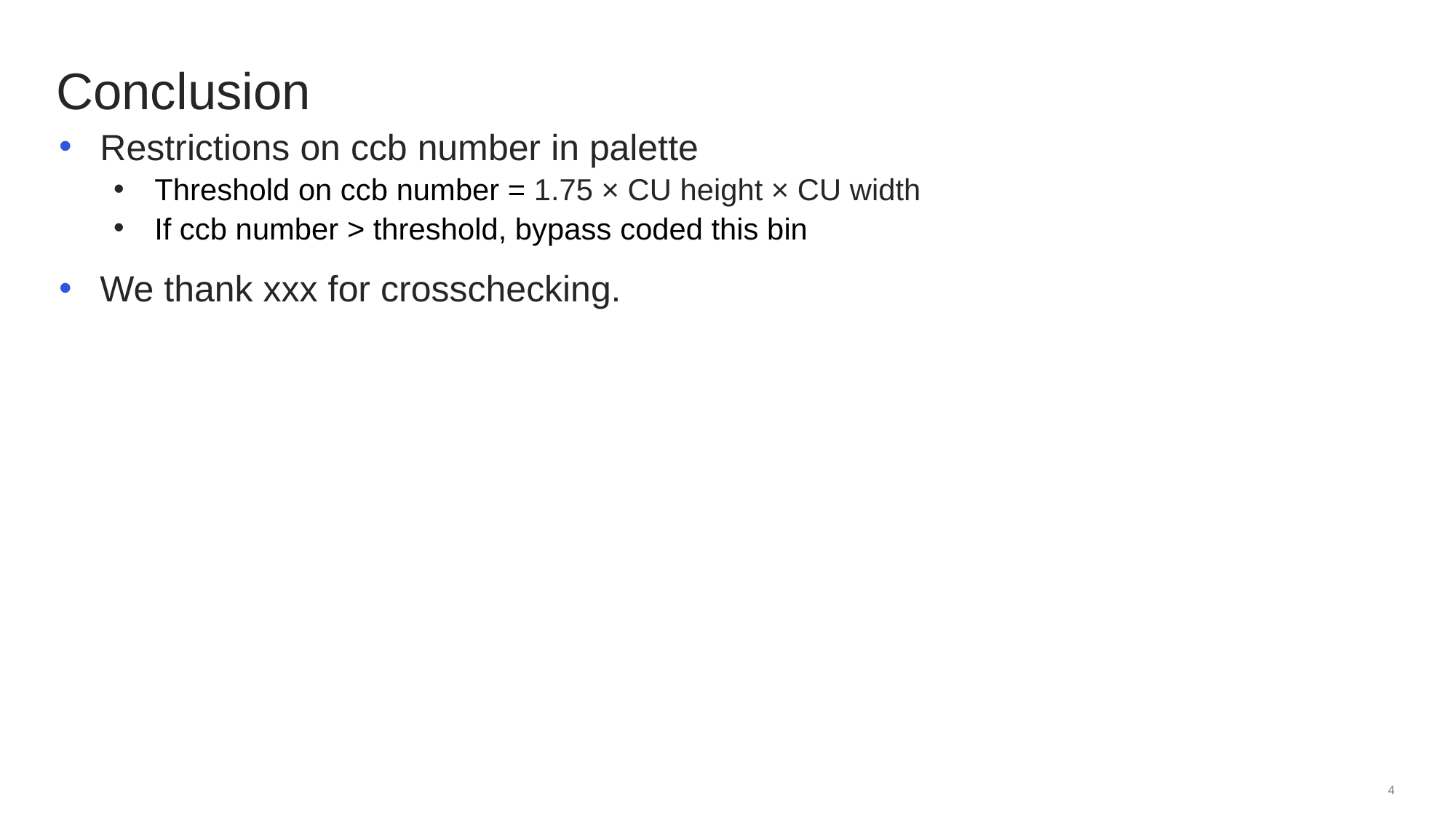

# Conclusion
Restrictions on ccb number in palette
Threshold on ccb number = 1.75 × CU height × CU width
If ccb number > threshold, bypass coded this bin
We thank xxx for crosschecking.